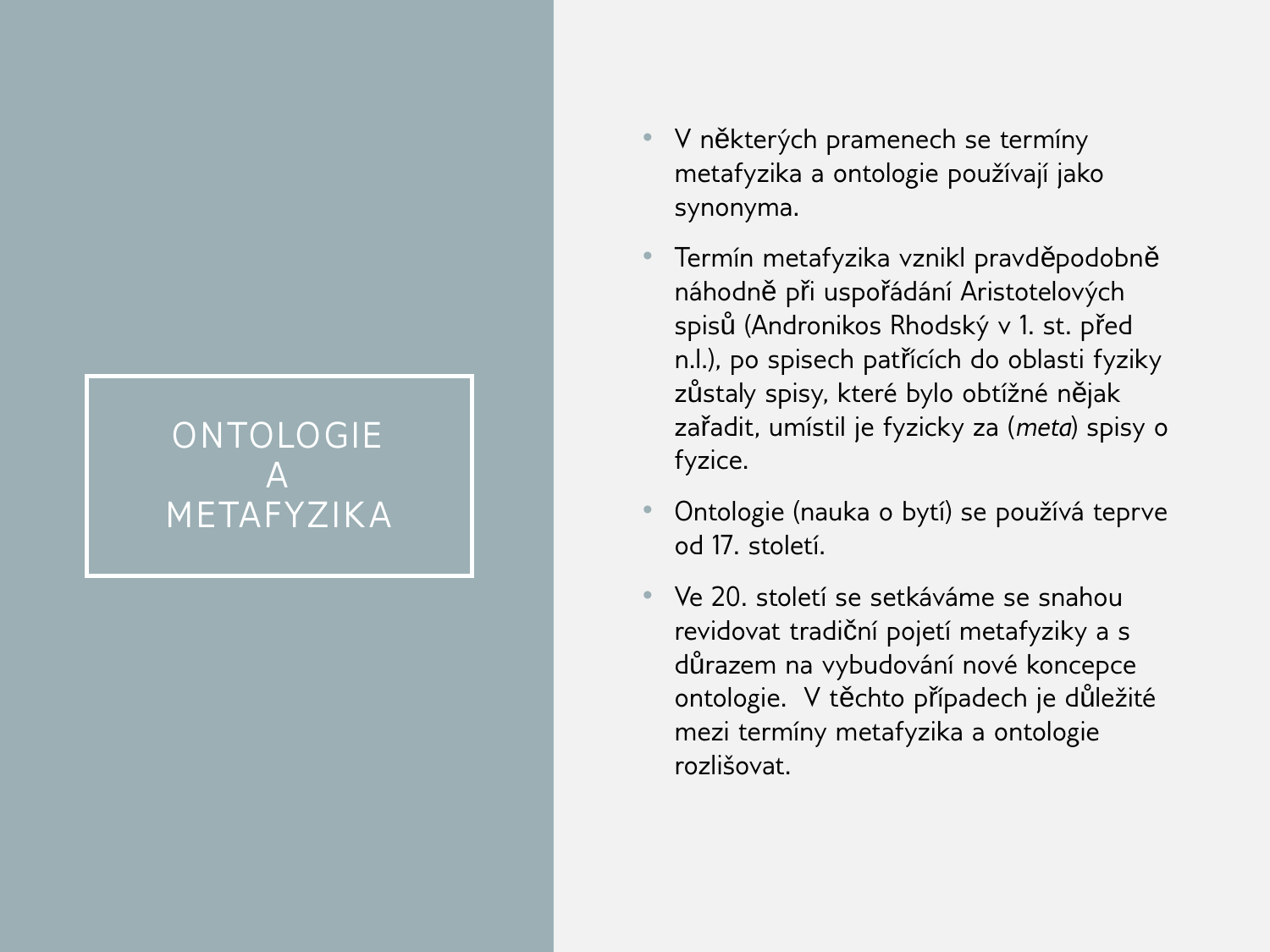

V některých pramenech se termíny metafyzika a ontologie používají jako synonyma.
Termín metafyzika vznikl pravděpodobně náhodně při uspořádání Aristotelových spisů (Andronikos Rhodský v 1. st. před n.l.), po spisech patřících do oblasti fyziky zůstaly spisy, které bylo obtížné nějak zařadit, umístil je fyzicky za (meta) spisy o fyzice.
Ontologie (nauka o bytí) se používá teprve od 17. století.
Ve 20. století se setkáváme se snahou revidovat tradiční pojetí metafyziky a s důrazem na vybudování nové koncepce ontologie.  V těchto případech je důležité mezi termíny metafyzika a ontologie rozlišovat.

# Ontologie a Metafyzika